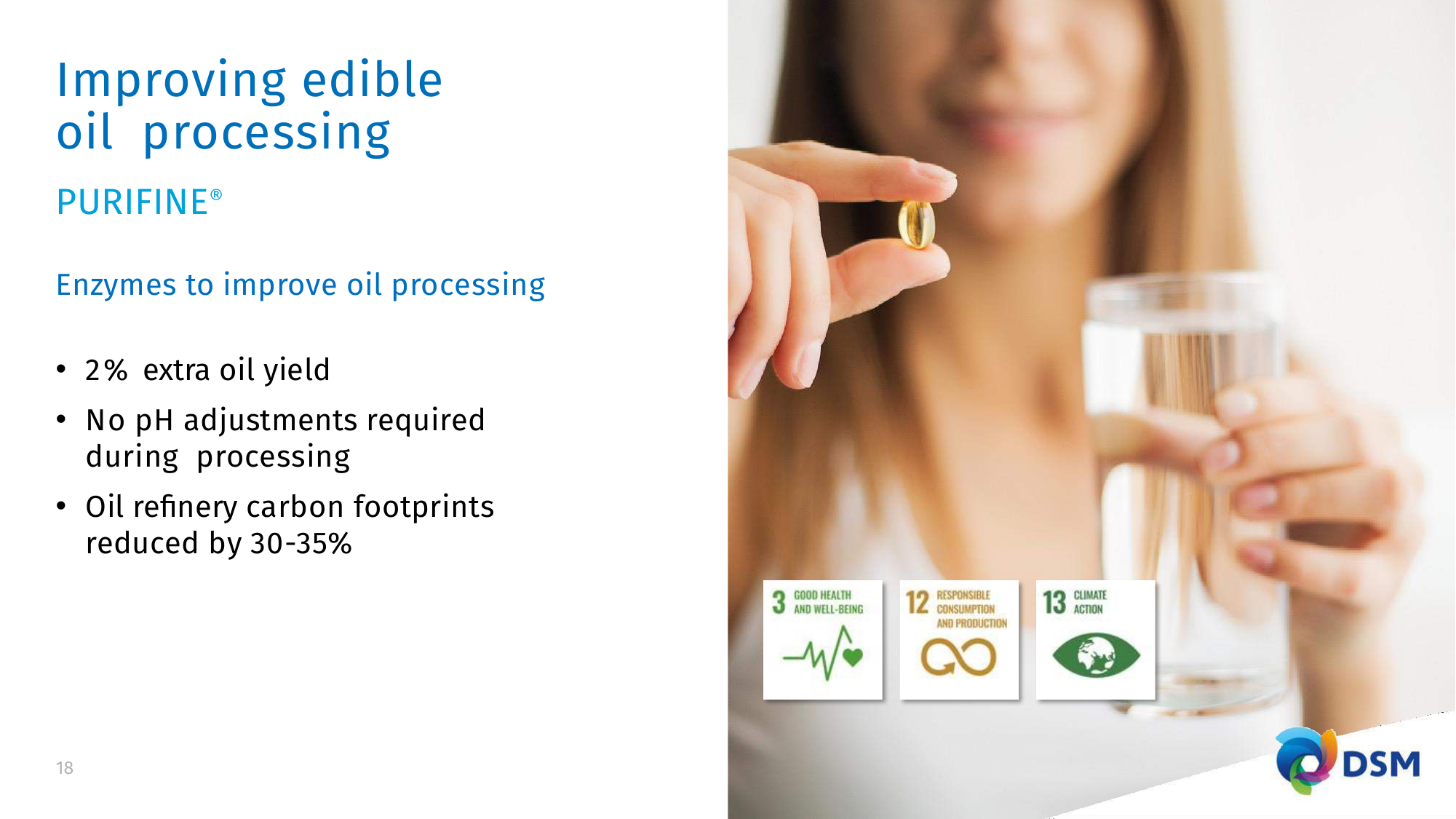

# Improving edible oil  processing
PURIFINE®

Enzymes to improve oil processing

2% extra oil yield
No pH adjustments required during  processing
Oil refinery carbon footprints
reduced by 30-35%
18